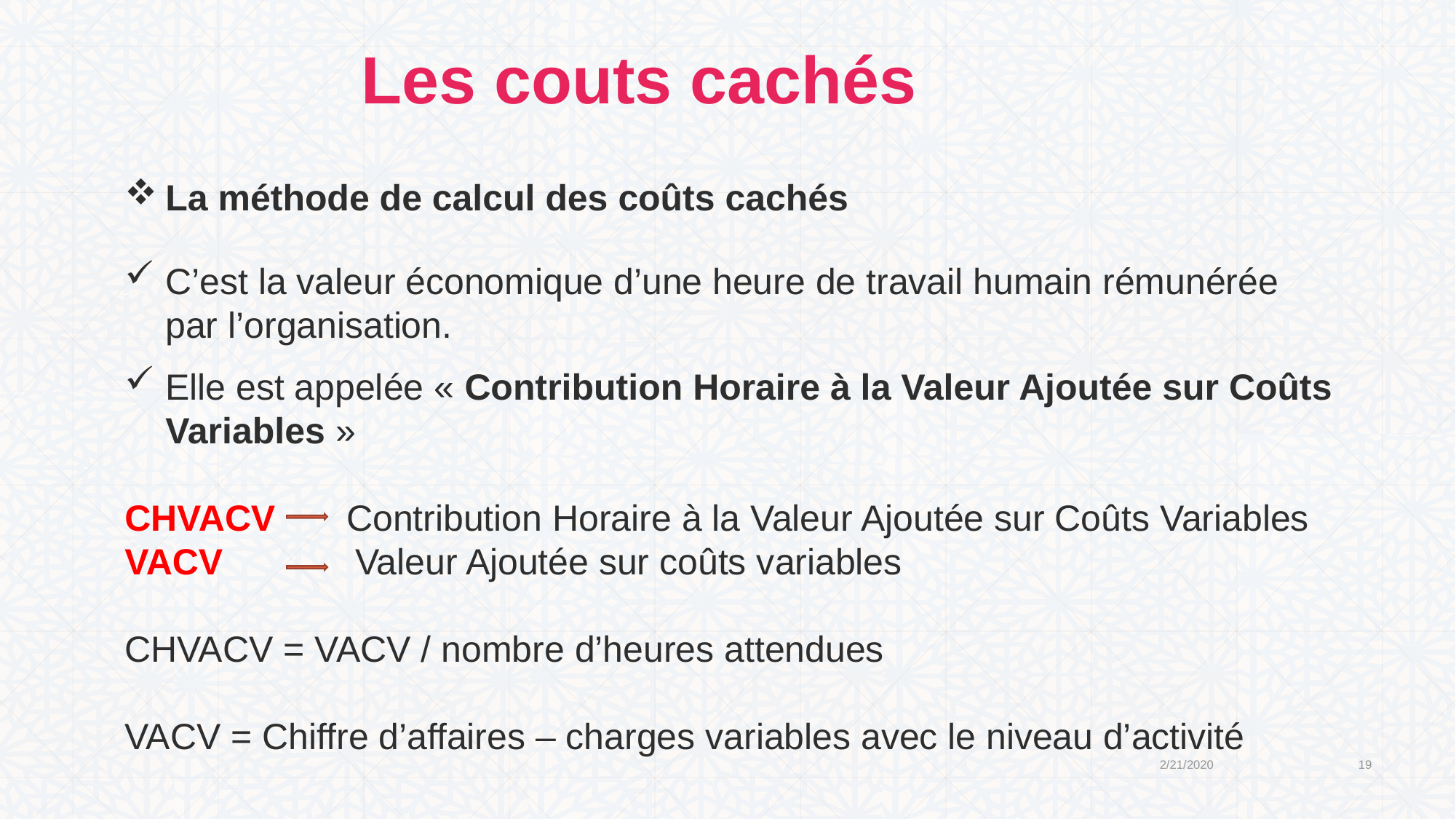

Les couts cachés
La méthode de calcul des coûts cachés

C’est la valeur économique d’une heure de travail humain rémunérée par l’organisation.

Elle est appelée « Contribution Horaire à la Valeur Ajoutée sur Coûts Variables »

CHVACV       Contribution Horaire à la Valeur Ajoutée sur Coûts Variables
VACV             Valeur Ajoutée sur coûts variables

CHVACV = VACV / nombre d’heures attendues

VACV = Chiffre d’affaires – charges variables avec le niveau d’activité

2/21/2020
19